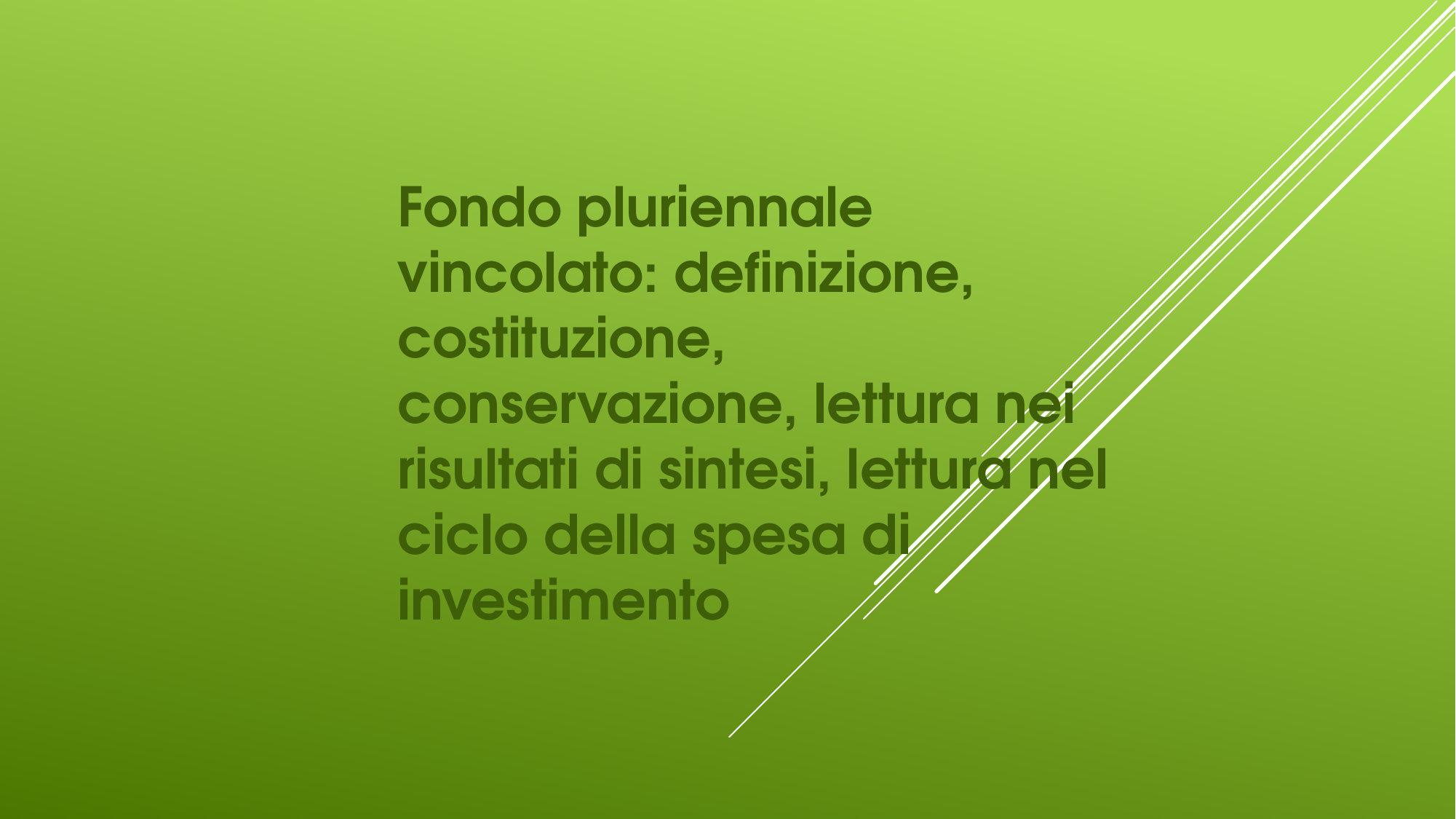

#
Fondo pluriennale vincolato: definizione, costituzione, conservazione, lettura nei risultati di sintesi, lettura nel ciclo della spesa di investimento